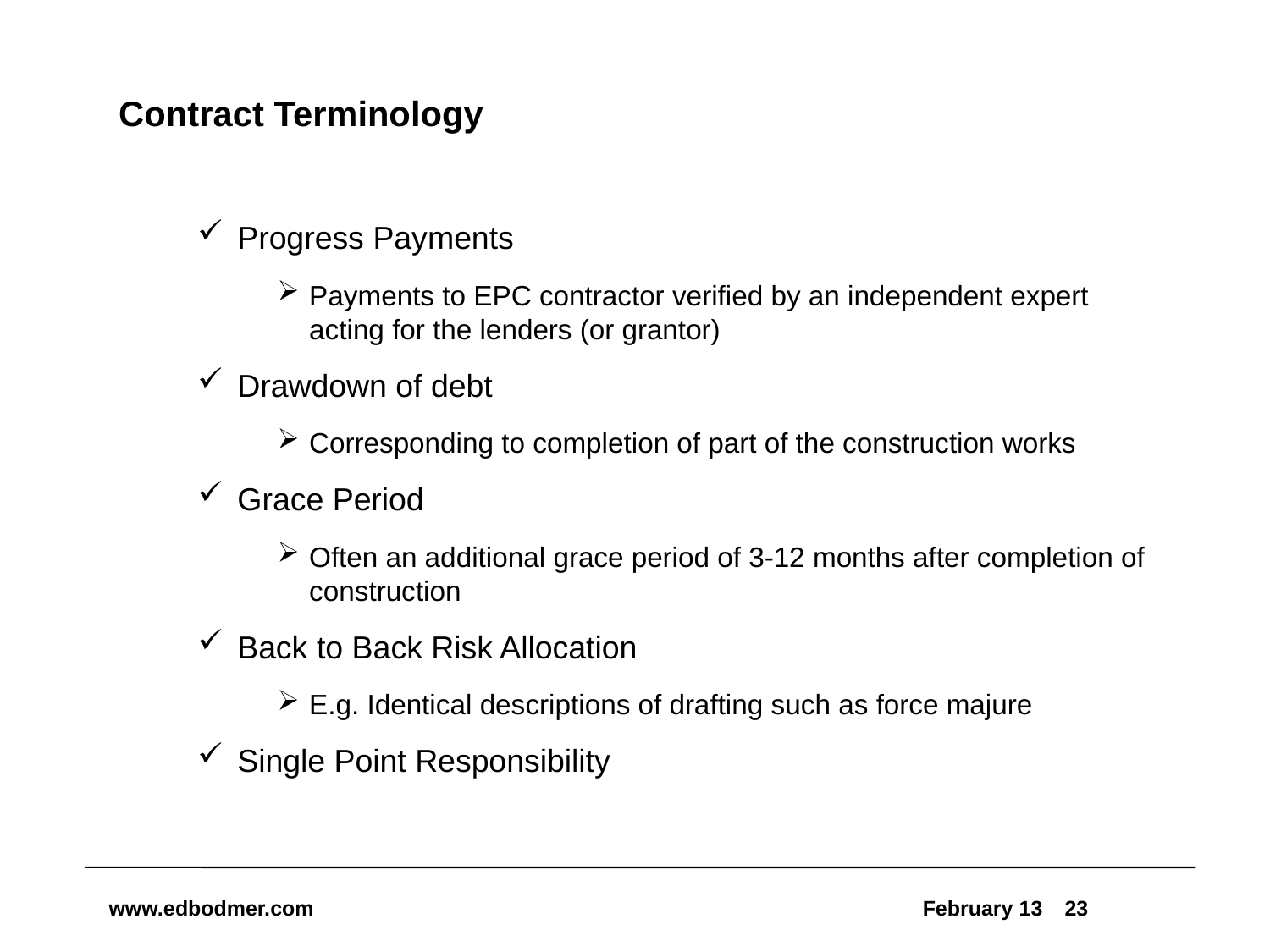

# Contract Terminology
Progress Payments
Payments to EPC contractor verified by an independent expert acting for the lenders (or grantor)
Drawdown of debt
Corresponding to completion of part of the construction works
Grace Period
Often an additional grace period of 3-12 months after completion of construction
Back to Back Risk Allocation
E.g. Identical descriptions of drafting such as force majure
Single Point Responsibility